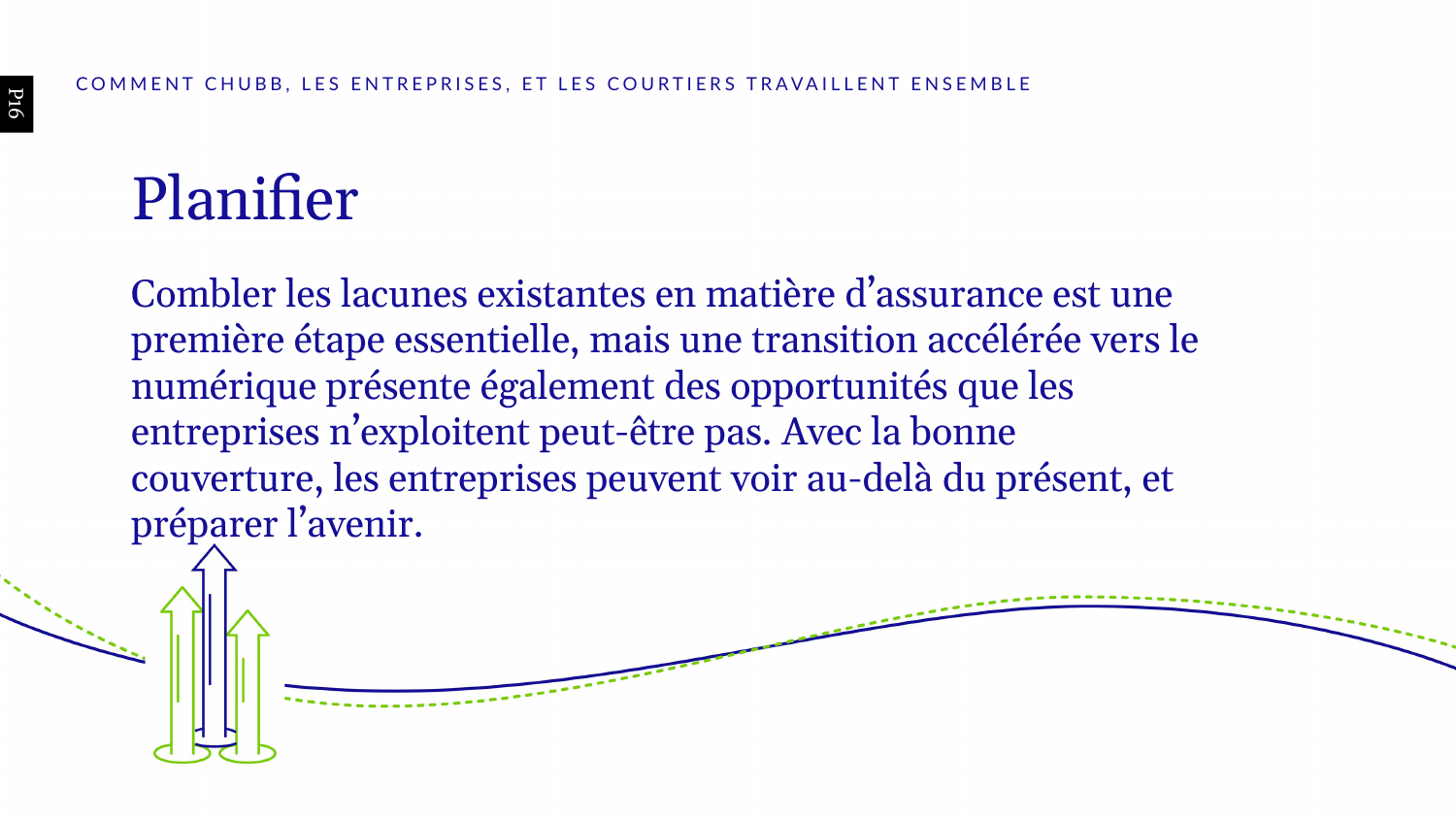

COMMENT CHUBB, LES ENTREPRISES, ET LES COURTIERS TRAVAILLENT ENSEMBLE
P16
Planifier
Combler les lacunes existantes en matière d’assurance est une première étape essentielle, mais une transition accélérée vers le numérique présente également des opportunités que les entreprises n’exploitent peut-être pas. Avec la bonne couverture, les entreprises peuvent voir au-delà du présent, et préparer l’avenir.